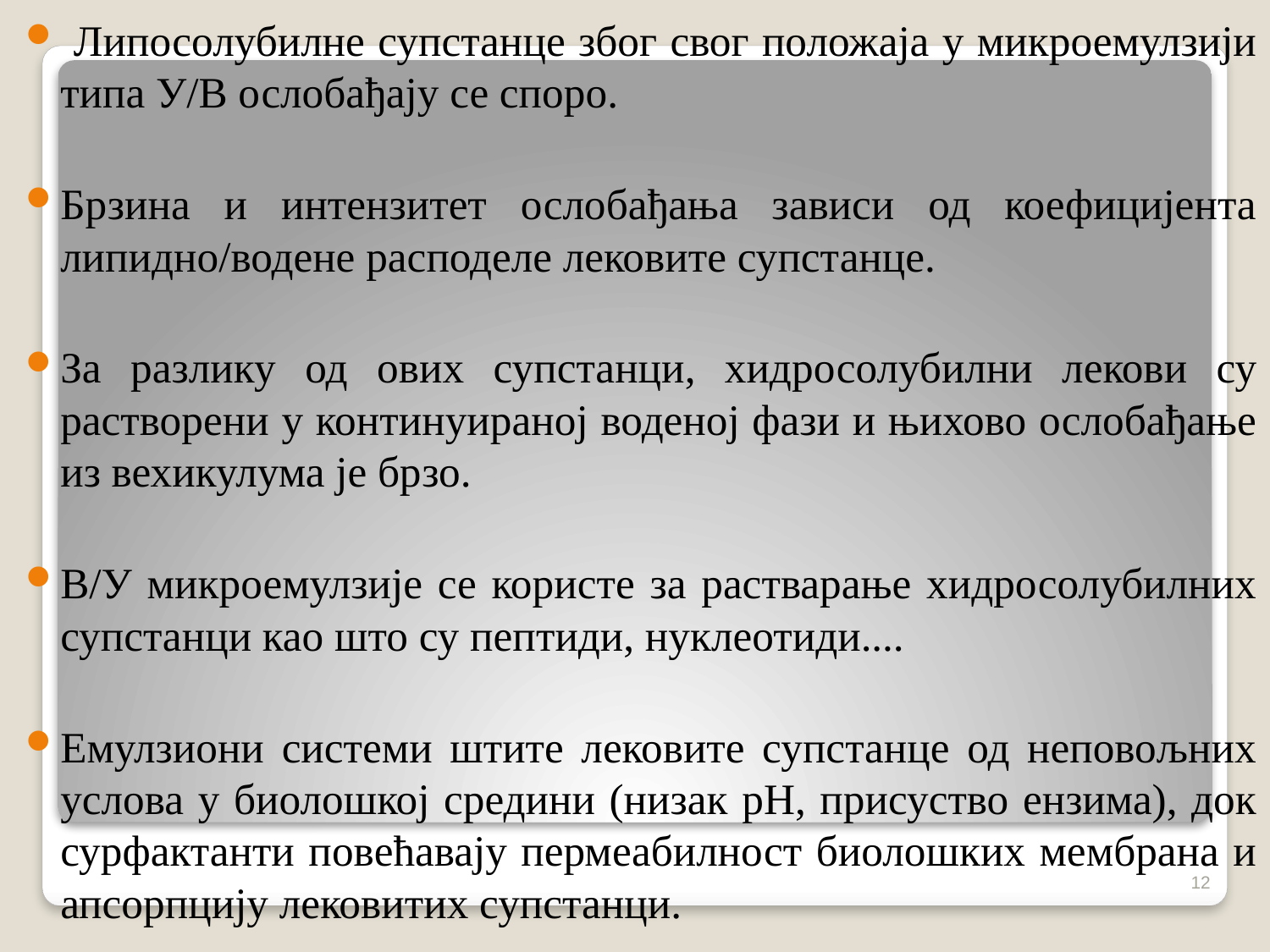

Липосолубилне супстанце због свог положаја у микроемулзији типа У/В ослобађају се споро.

Брзина и интензитет ослобађања зависи од коефицијента липидно/водене расподеле лековите супстанце.

За разлику од ових супстанци, хидросолубилни лекови су растворени у континуираној воденој фази и њихово ослобађање из вехикулума је брзо.

В/У микроемулзије се користе за растварање хидросолубилних супстанци као што су пептиди, нуклеотиди....

Емулзиони системи штите лековите супстанце од неповољних услова у биолошкој средини (низак pH, присуство ензима), док сурфактанти повећавају пермеабилност биолошких мембрана и апсорпцију лековитих супстанци.
12